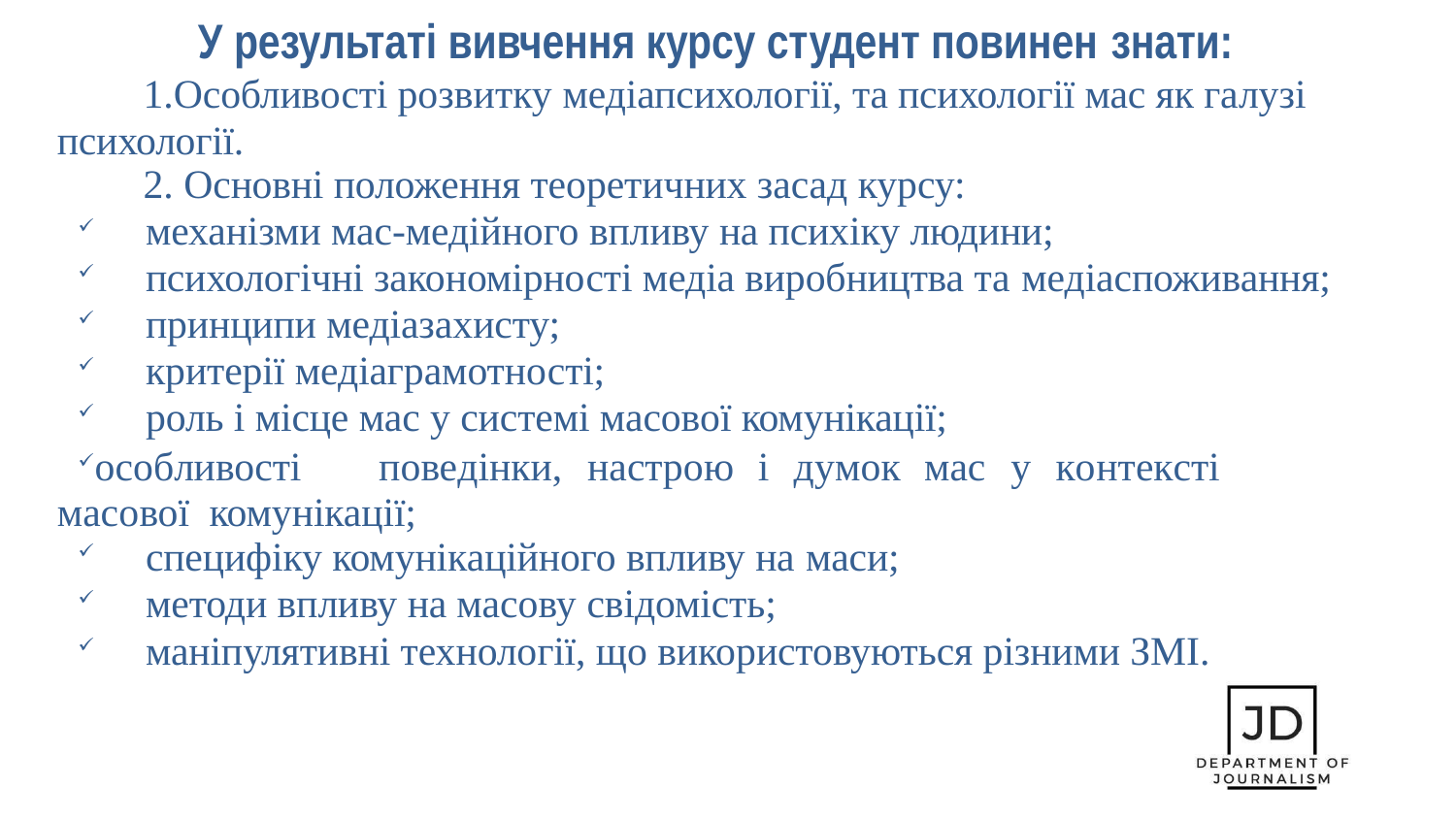

# У результаті вивчення курсу студент повинен знати:
Особливості розвитку медіапсихології, та психології мас як галузі  психології.
Основні положення теоретичних засад курсу:
механізми мас-медійного впливу на психіку людини;
психологічні закономірності медіа виробництва та медіаспоживання;
принципи медіазахисту;
критерії медіаграмотності;
роль і місце мас у системі масової комунікації;
особливості	поведінки,	настрою	і	думок	мас	у	контексті	масової  комунікації;
специфіку комунікаційного впливу на маси;
методи впливу на масову свідомість;
маніпулятивні технології, що використовуються різними ЗМІ.